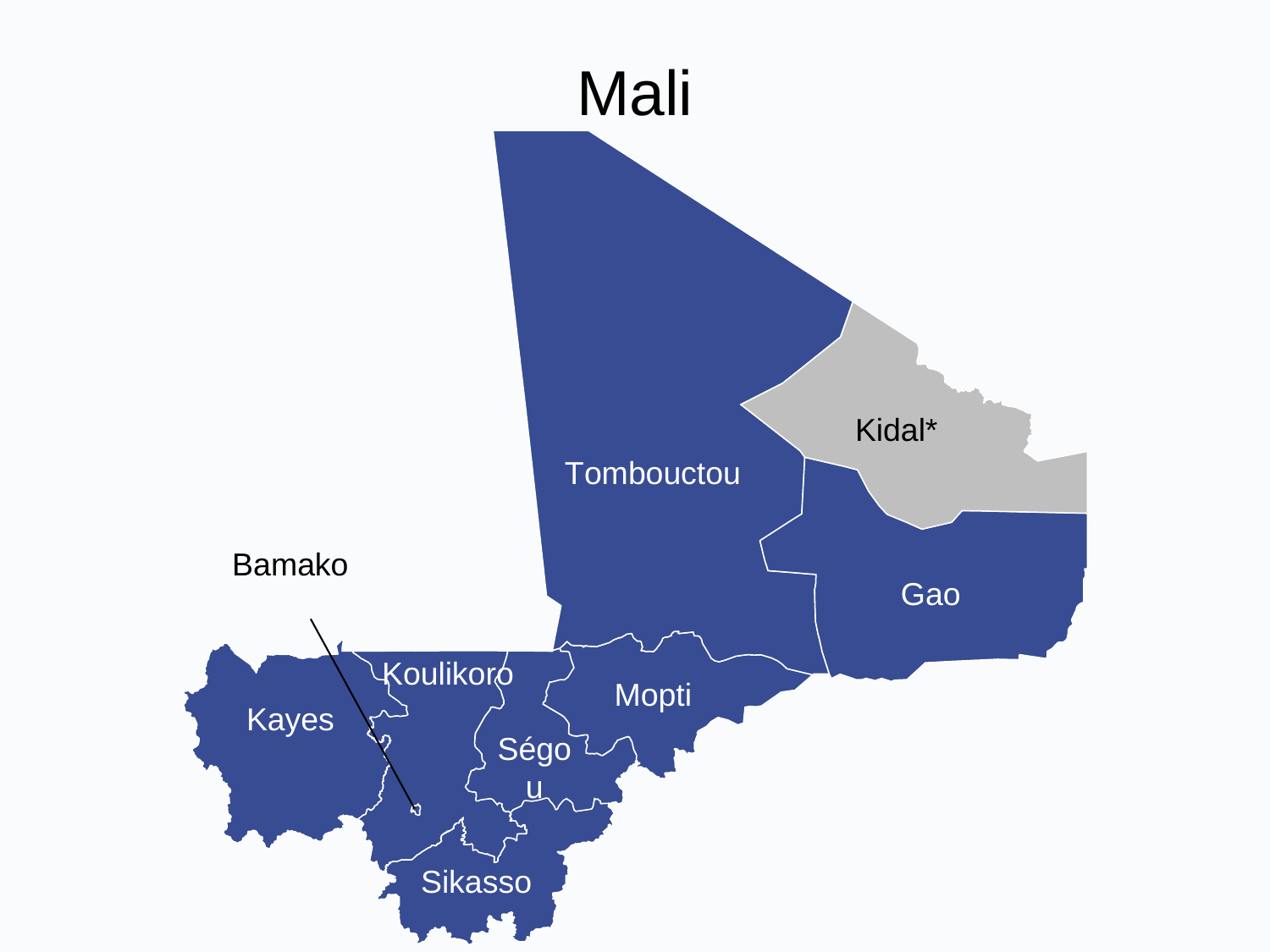

# Mali

Kidal*
Tombouctou

Bamako
Gao

Koulikoro

Mopti
Kayes
Ségou

Sikasso